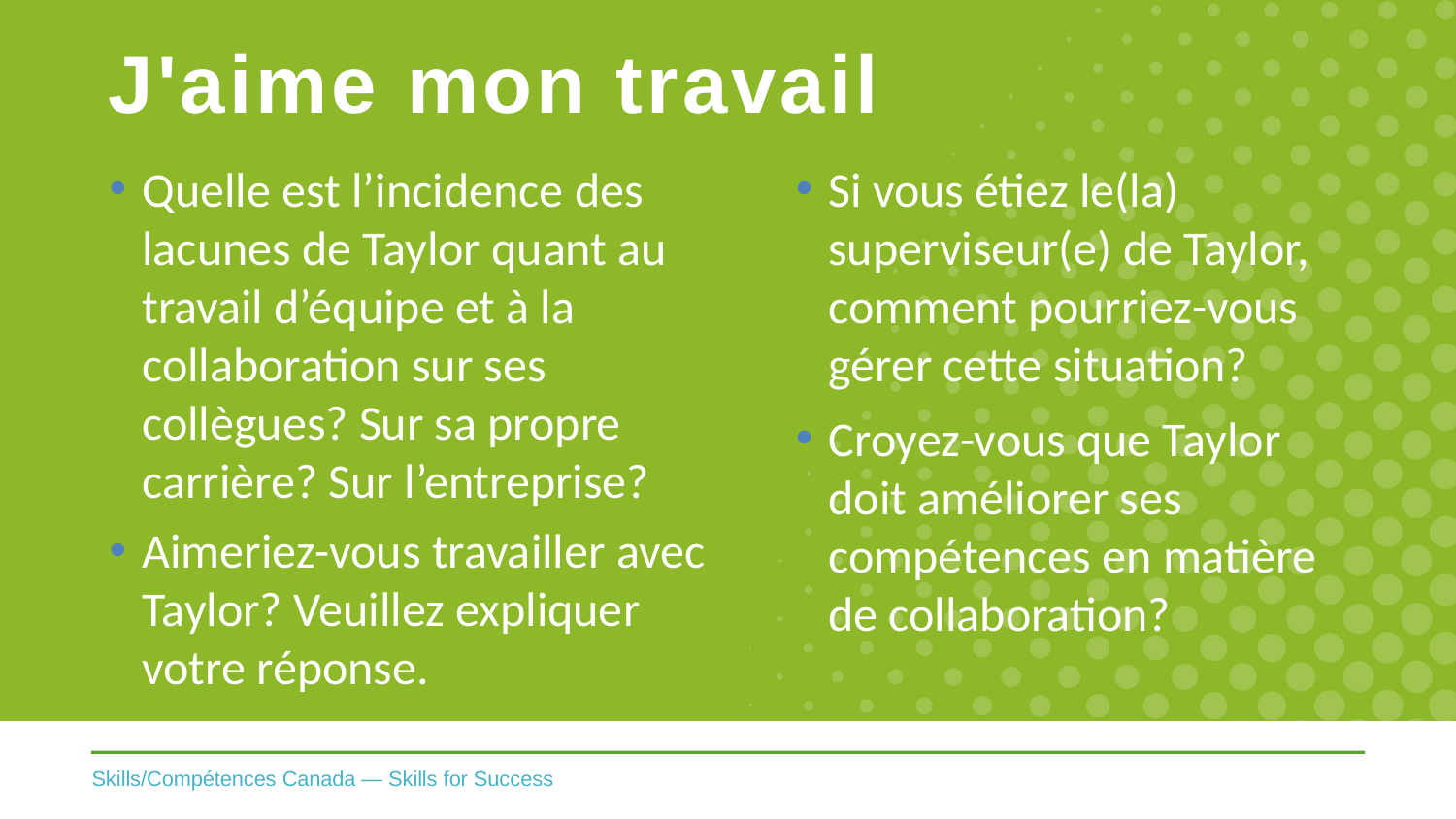

# J'aime mon travail
Quelle est l’incidence des lacunes de Taylor quant au travail d’équipe et à la collaboration sur ses collègues? Sur sa propre carrière? Sur l’entreprise?
Aimeriez-vous travailler avec Taylor? Veuillez expliquer votre réponse.

Si vous étiez le(la) superviseur(e) de Taylor, comment pourriez-vous gérer cette situation?
Croyez-vous que Taylor doit améliorer ses compétences en matière de collaboration?